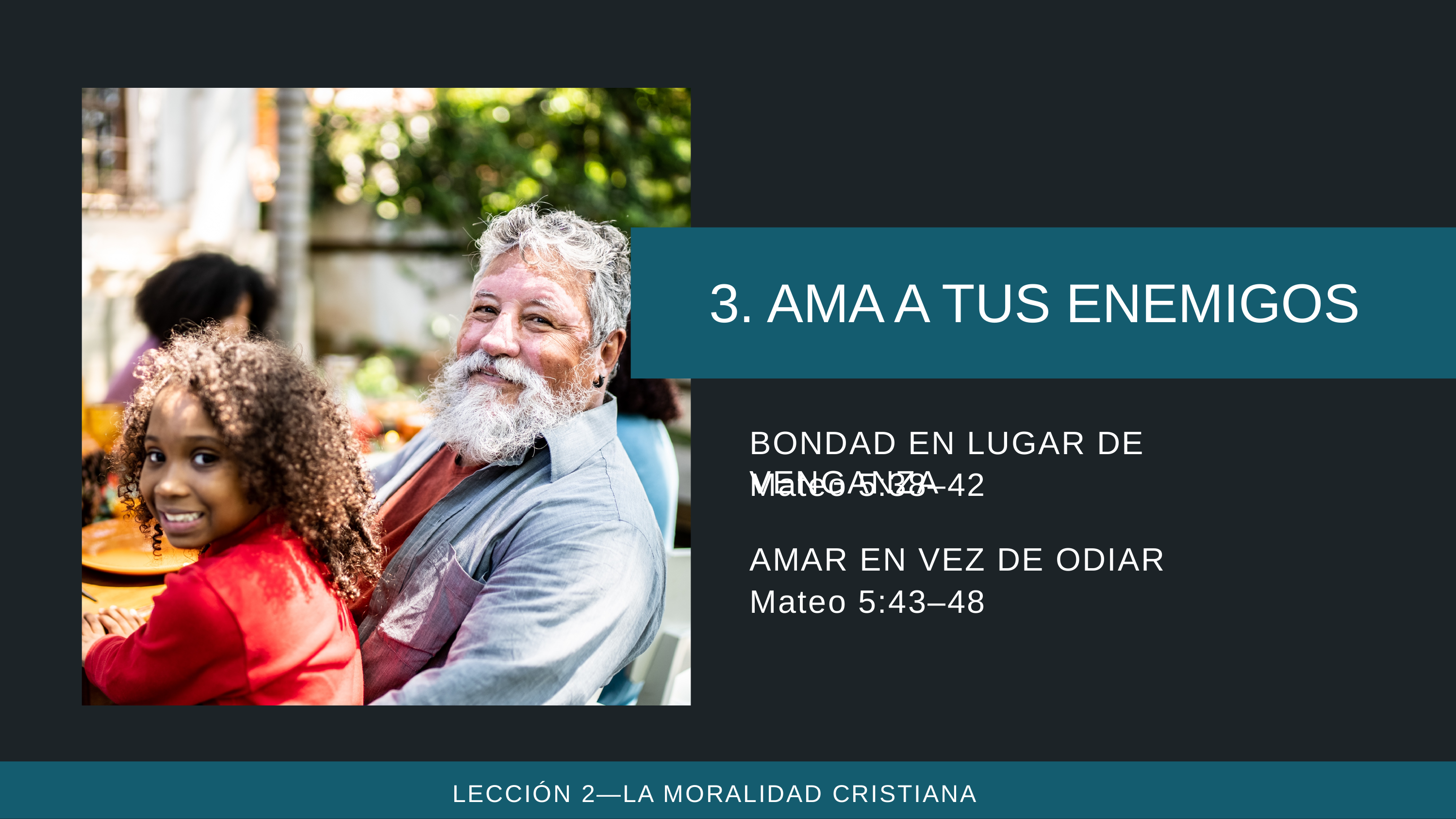

BONDAD EN LUGAR DE VENGANZA
Mateo 5:38–42
AMAR EN VEZ DE ODIAR
Mateo 5:43–48